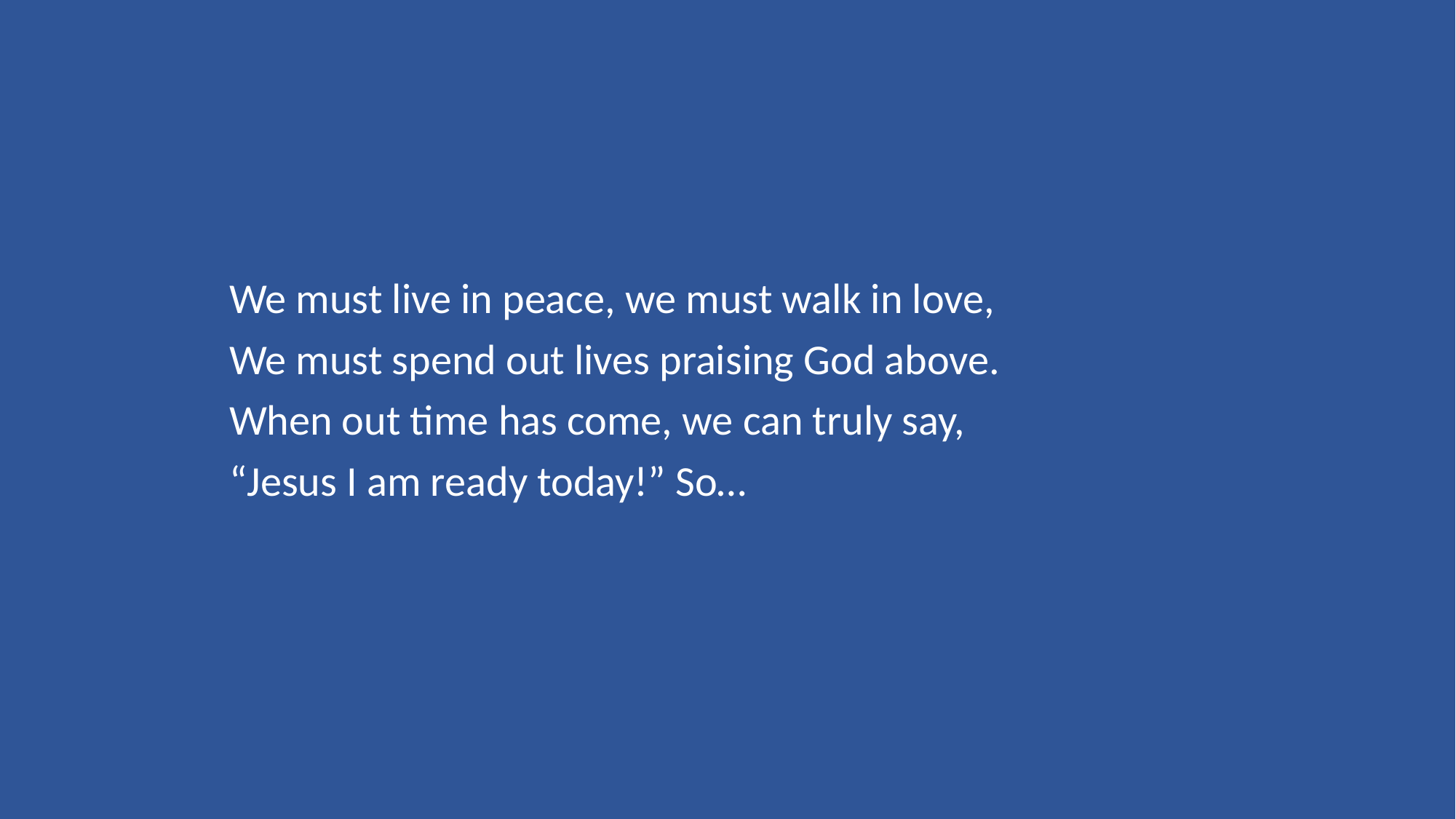

We must live in peace, we must walk in love,
We must spend out lives praising God above.
When out time has come, we can truly say,
“Jesus I am ready today!” So…